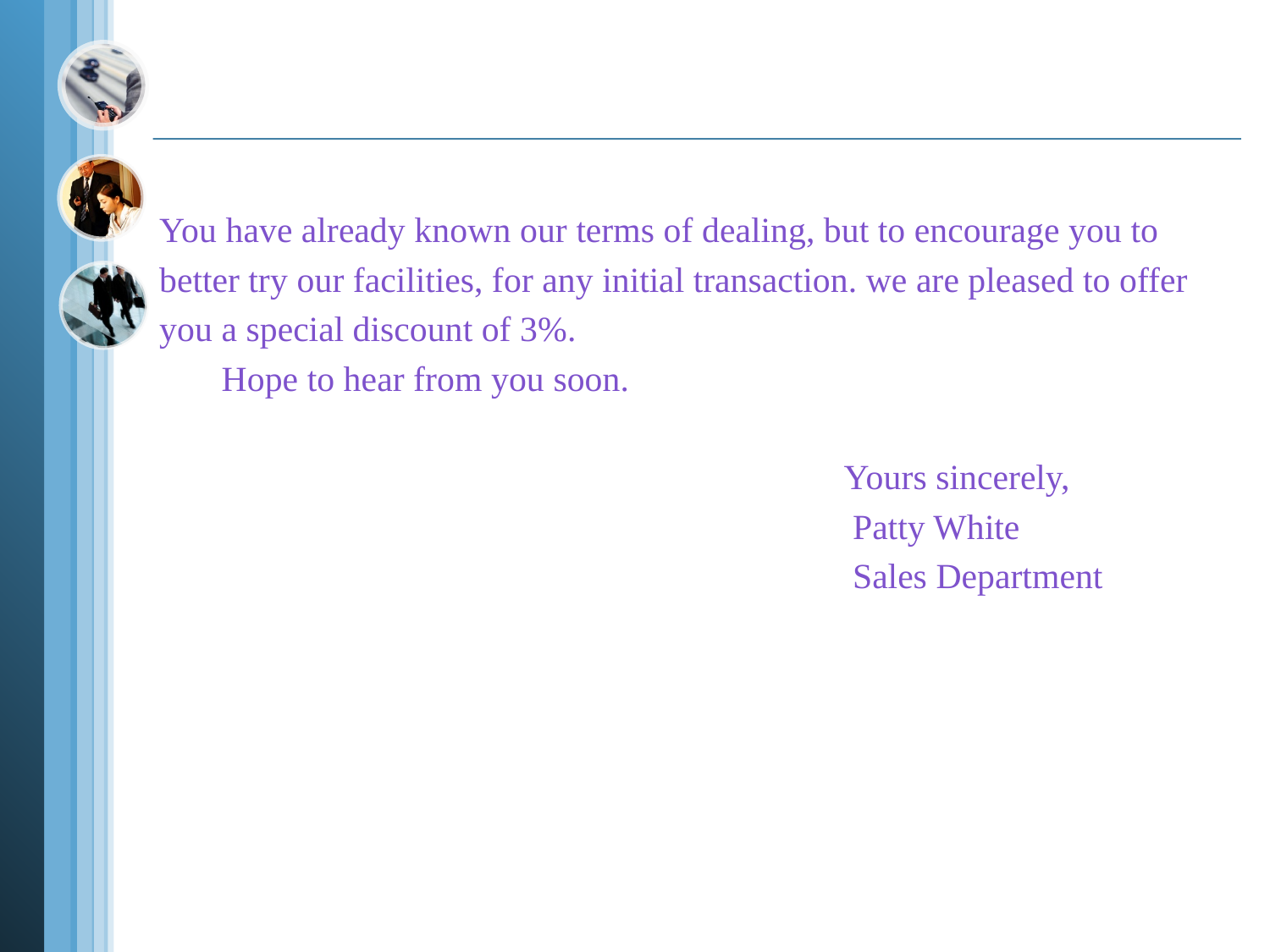

You have already known our terms of dealing, but to encourage you to
better try our facilities, for any initial transaction. we are pleased to offer
you a special discount of 3%.
       Hope to hear from you soon.

                                                                             Yours sincerely,
                                                                              Patty White
                                                                              Sales Department